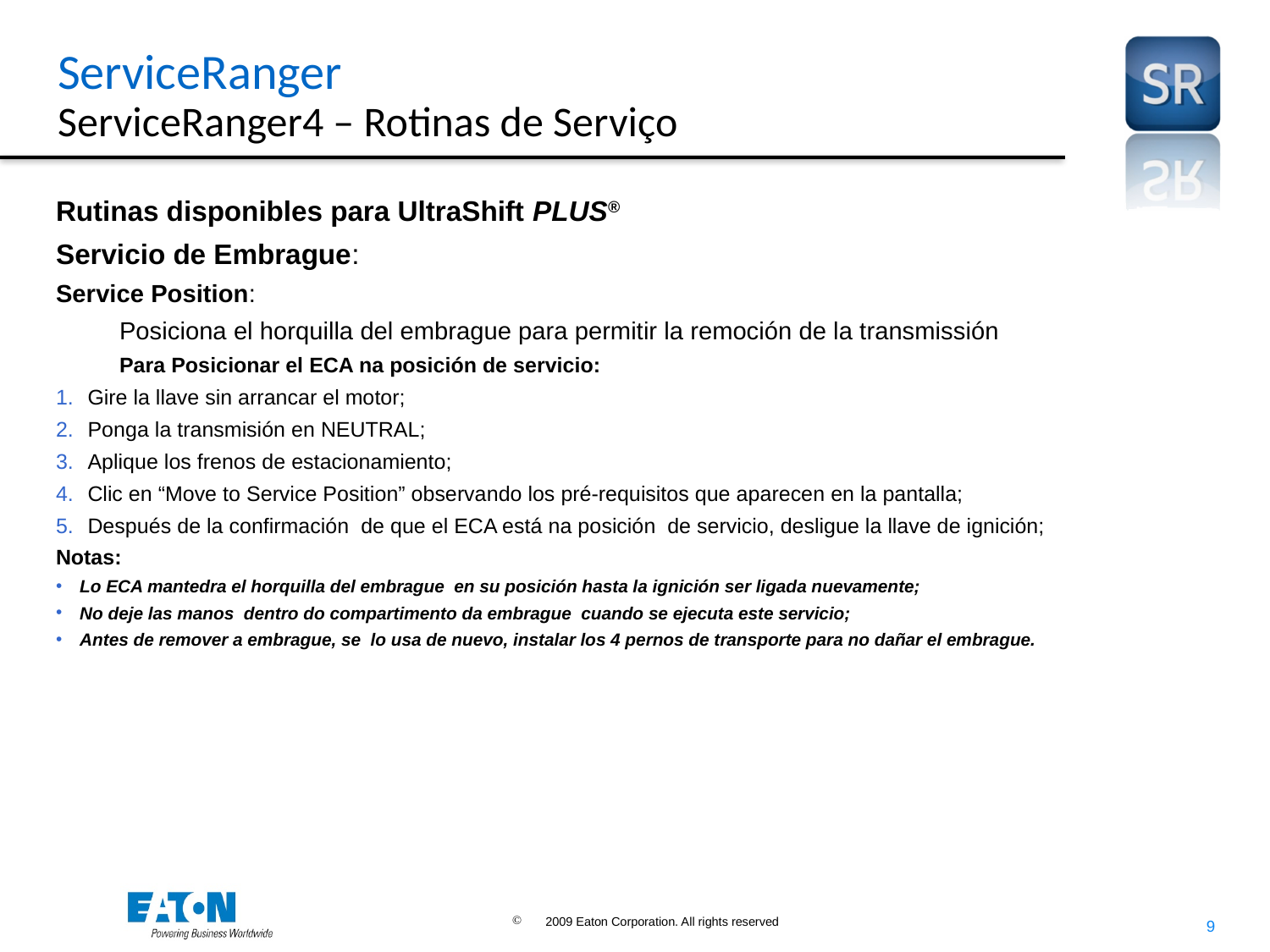

# ServiceRanger ServiceRanger4 – Rotinas de Serviço
Rutinas disponibles para UltraShift PLUS®
Servicio de Embrague:
Service Position:
Posiciona el horquilla del embrague para permitir la remoción de la transmissión
Para Posicionar el ECA na posición de servicio:
Gire la llave sin arrancar el motor;
Ponga la transmisión en NEUTRAL;
Aplique los frenos de estacionamiento;
Clic en “Move to Service Position” observando los pré-requisitos que aparecen en la pantalla;
Después de la confirmación  de que el ECA está na posición  de servicio, desligue la llave de ignición;
Notas:
Lo ECA mantedra el horquilla del embrague  en su posición hasta la ignición ser ligada nuevamente;
No deje las manos  dentro do compartimento da embrague  cuando se ejecuta este servicio;
Antes de remover a embrague, se  lo usa de nuevo, instalar los 4 pernos de transporte para no dañar el embrague.